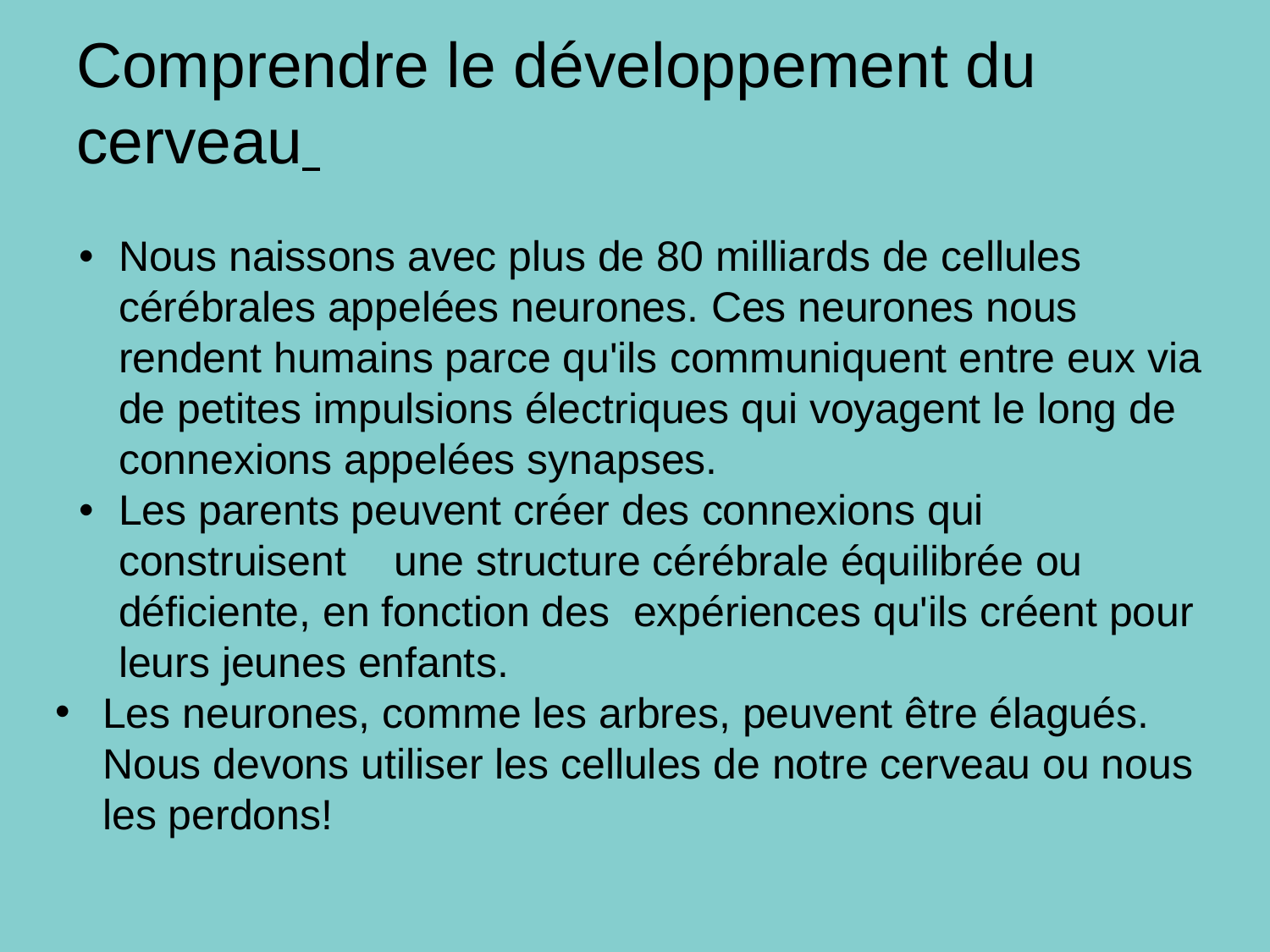

# Comprendre le développement du cerveau
Nous naissons avec plus de 80 milliards de cellules cérébrales appelées neurones. Ces neurones nous rendent humains parce qu'ils communiquent entre eux via de petites impulsions électriques qui voyagent le long de connexions appelées synapses.
Les parents peuvent créer des connexions qui construisent    une structure cérébrale équilibrée ou déficiente, en fonction des  expériences qu'ils créent pour leurs jeunes enfants.
Les neurones, comme les arbres, peuvent être élagués. Nous devons utiliser les cellules de notre cerveau ou nous les perdons!